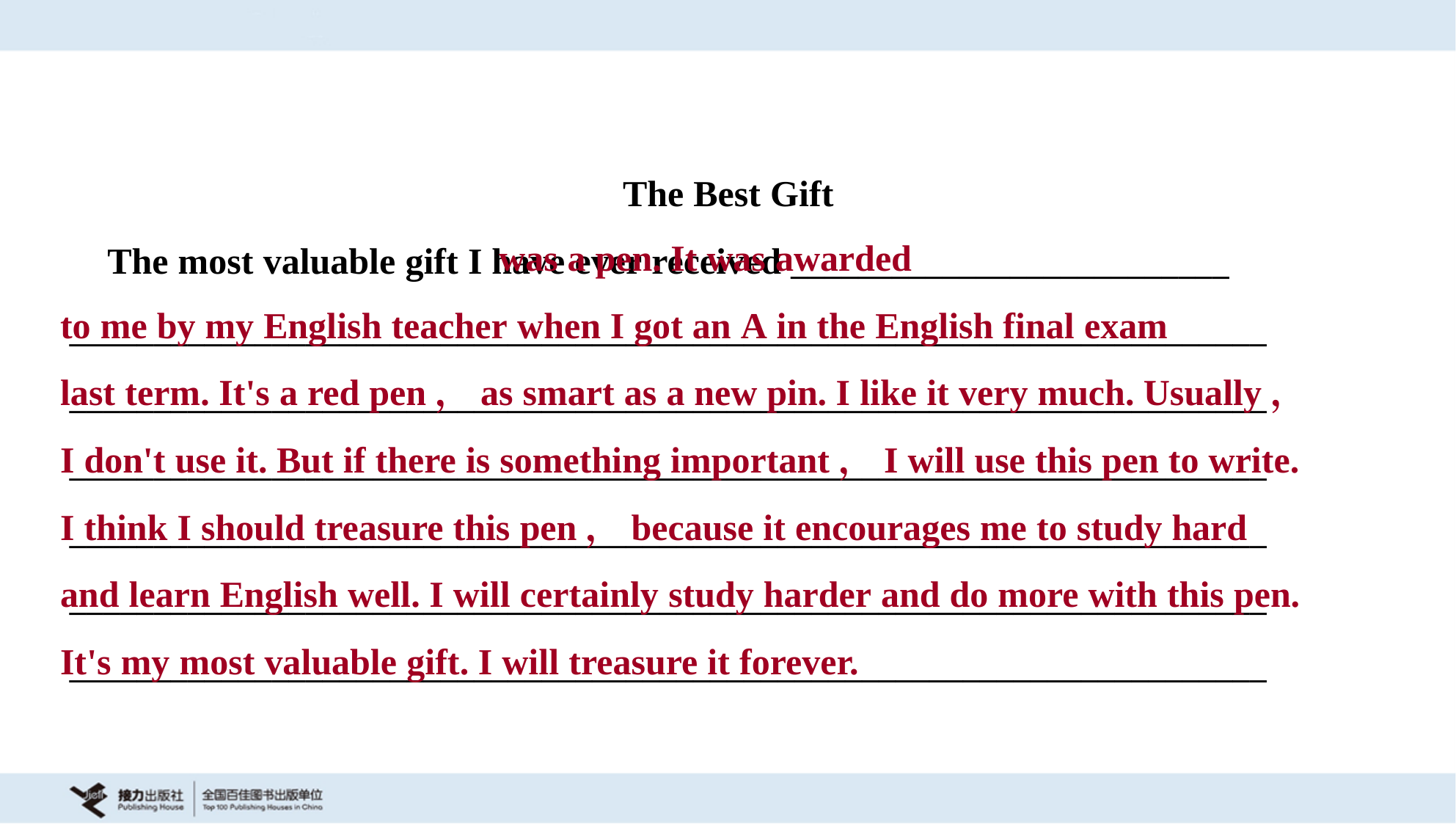

The Best Gift
    The most valuable gift I have ever received __________________________
_______________________________________________________________________
_______________________________________________________________________
_______________________________________________________________________
_______________________________________________________________________
_______________________________________________________________________
_______________________________________________________________________
                                              was a pen. It was awarded
to me by my English teacher when I got an A in the English final exam
last term. It's a red pen，as smart as a new pin. I like it very much. Usually，
I don't use it. But if there is something important，I will use this pen to write.
I think I should treasure this pen，because it encourages me to study hard
and learn English well. I will certainly study harder and do more with this pen.
It's my most valuable gift. I will treasure it forever.